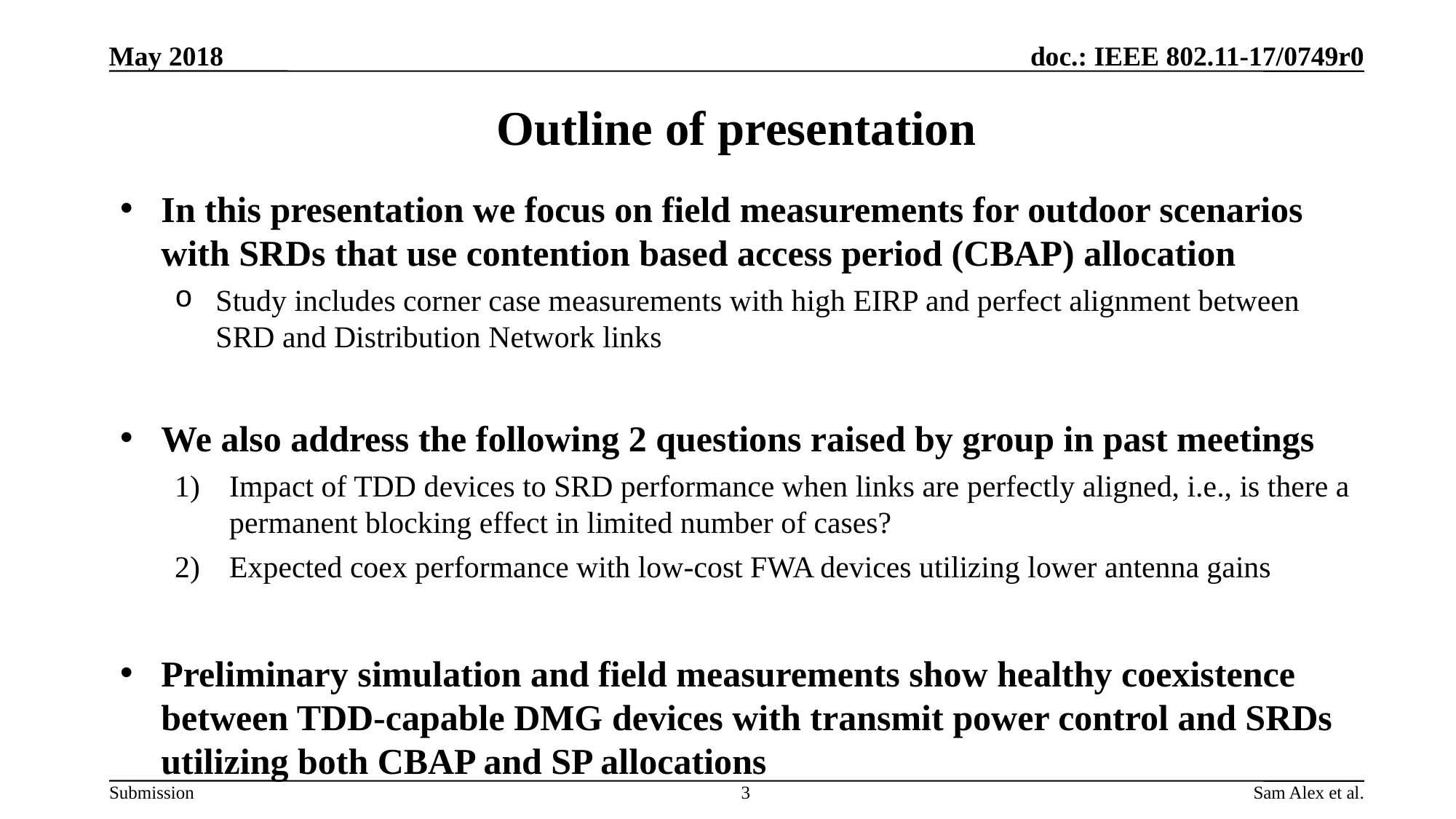

May 2018
# Outline of presentation
In this presentation we focus on field measurements for outdoor scenarios with SRDs that use contention based access period (CBAP) allocation
Study includes corner case measurements with high EIRP and perfect alignment between SRD and Distribution Network links

We also address the following 2 questions raised by group in past meetings
Impact of TDD devices to SRD performance when links are perfectly aligned, i.e., is there a permanent blocking effect in limited number of cases?
Expected coex performance with low-cost FWA devices utilizing lower antenna gains

Preliminary simulation and field measurements show healthy coexistence between TDD-capable DMG devices with transmit power control and SRDs utilizing both CBAP and SP allocations
3
Sam Alex et al.